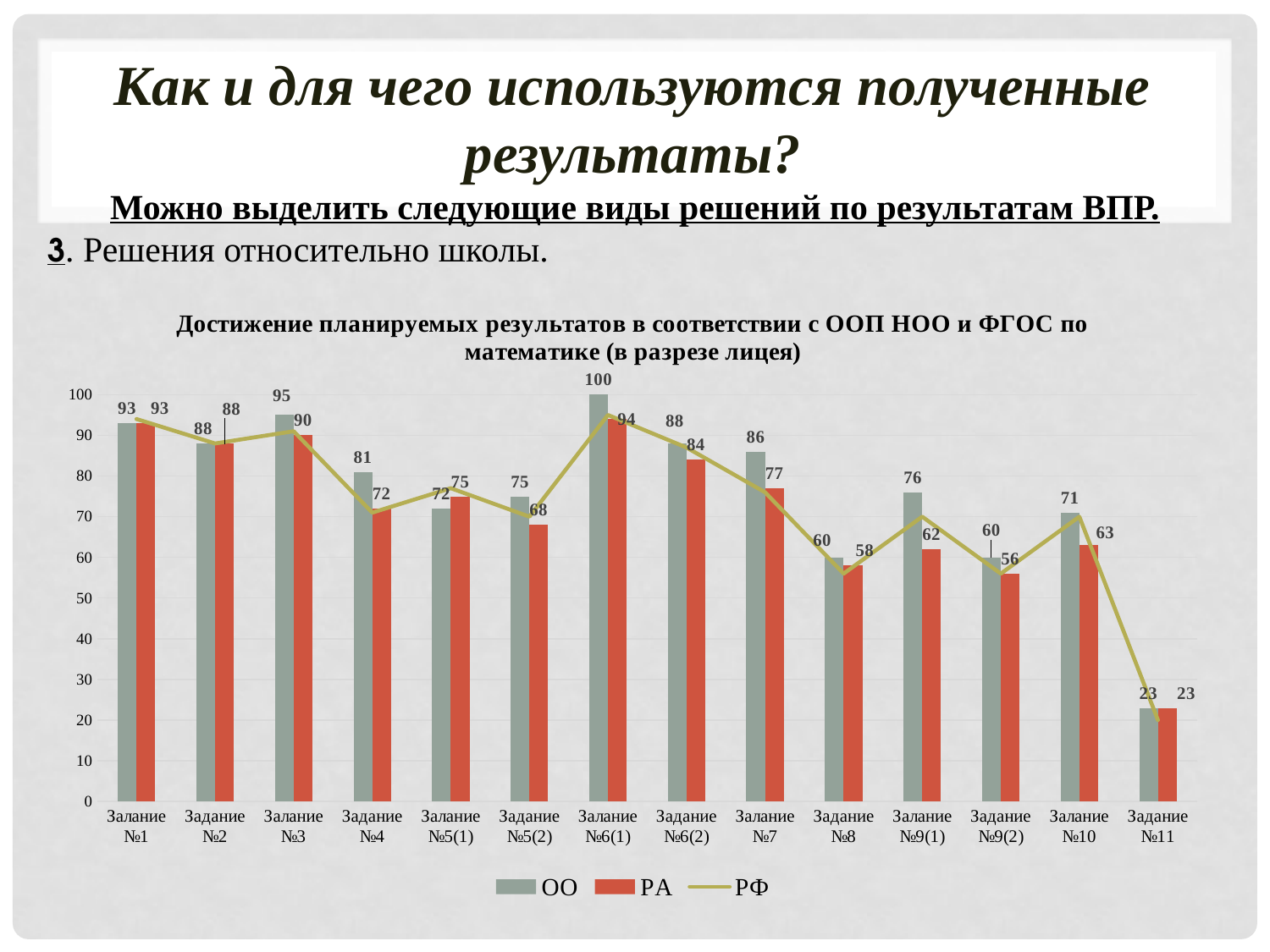

# Как и для чего используются полученные результаты?
Можно выделить следующие виды решений по результатам ВПР.
3. Решения относительно школы.

### Chart: Достижение планируемых результатов в соответствии с ООП НОО и ФГОС по математике (в разрезе лицея)

| Category | ОО | РА | РФ |
|---|---|---|---|
| Залание №1 | 93.0 | 93.0 | 94.0 |
| Задание №2 | 88.0 | 88.0 | 88.0 |
| Залание №3 | 95.0 | 90.0 | 91.0 |
| Задание №4 | 81.0 | 72.0 | 71.0 |
| Залание №5(1) | 72.0 | 75.0 | 77.0 |
| Задание №5(2) | 75.0 | 68.0 | 70.0 |
| Залание №6(1) | 100.0 | 94.0 | 95.0 |
| Задание №6(2) | 88.0 | 84.0 | 87.0 |
| Залание №7 | 86.0 | 77.0 | 76.0 |
| Задание №8 | 60.0 | 58.0 | 56.0 |
| Залание №9(1) | 76.0 | 62.0 | 70.0 |
| Задание №9(2) | 60.0 | 56.0 | 56.0 |
| Залание №10 | 71.0 | 63.0 | 70.0 |
| Задание №11 | 23.0 | 23.0 | 20.0 |